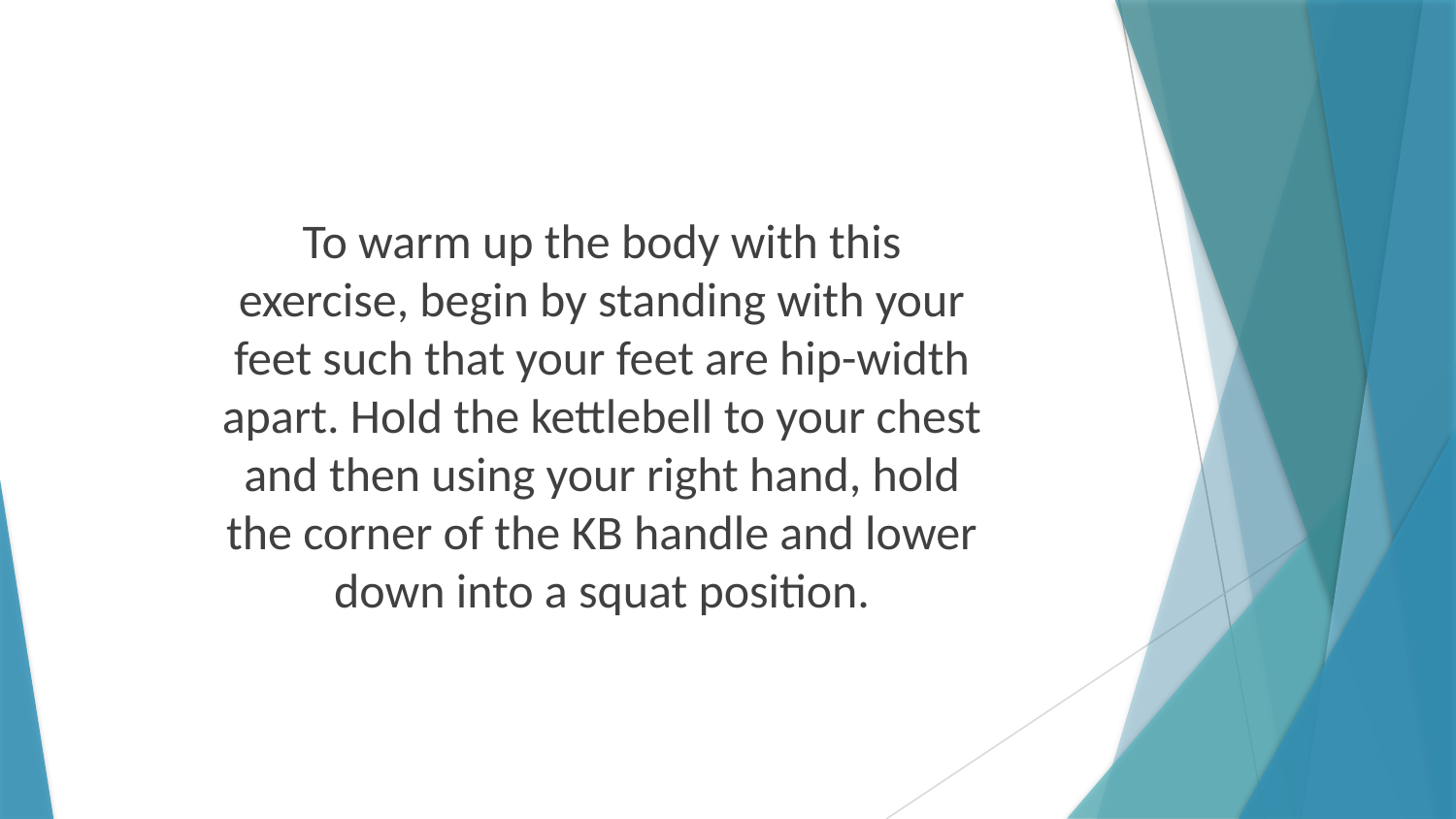

To warm up the body with this exercise, begin by standing with your feet such that your feet are hip-width apart. Hold the kettlebell to your chest and then using your right hand, hold the corner of the KB handle and lower down into a squat position.